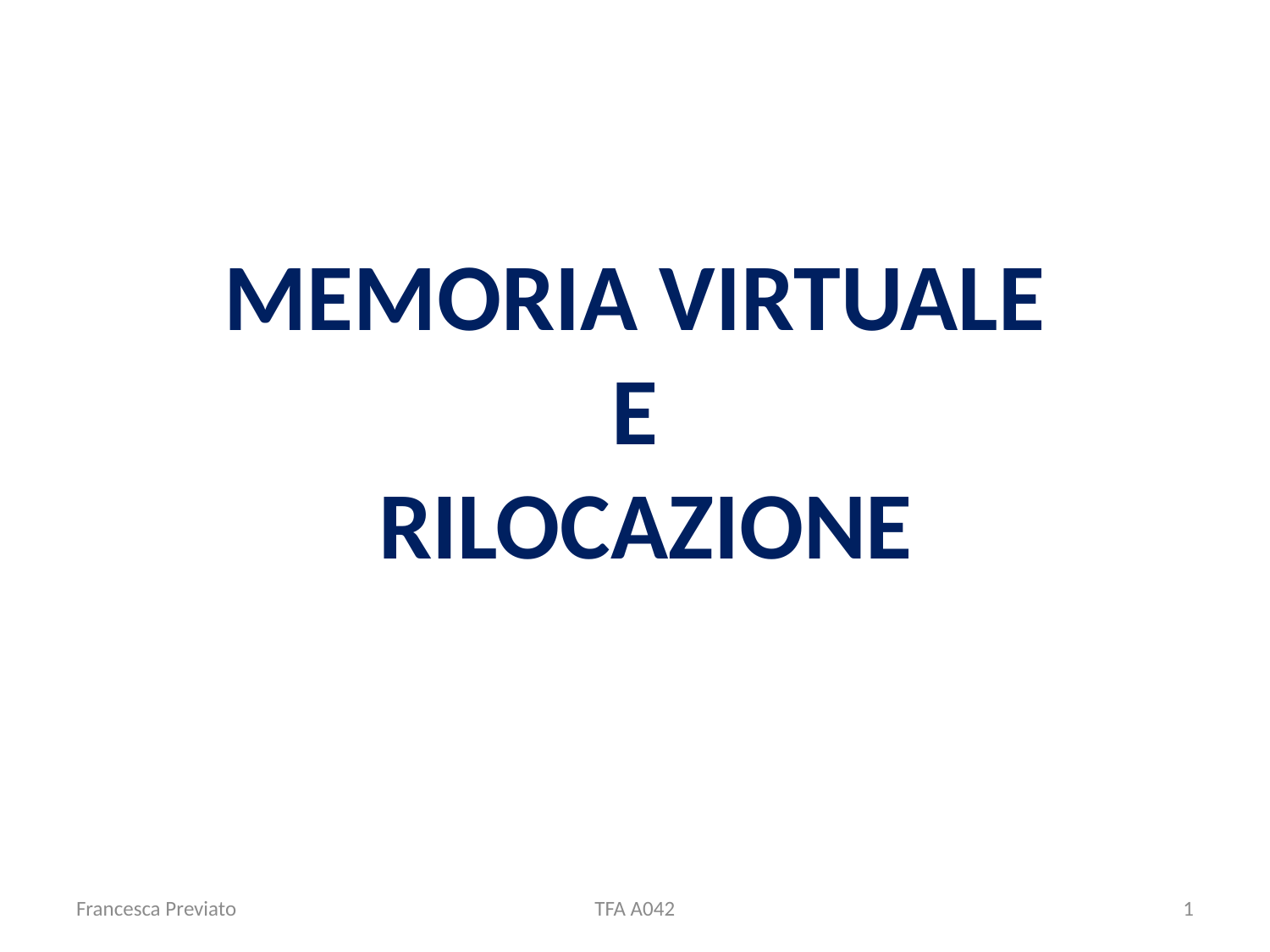

# MEMORIA VIRTUALE E RILOCAZIONE
Francesca Previato
TFA A042
1